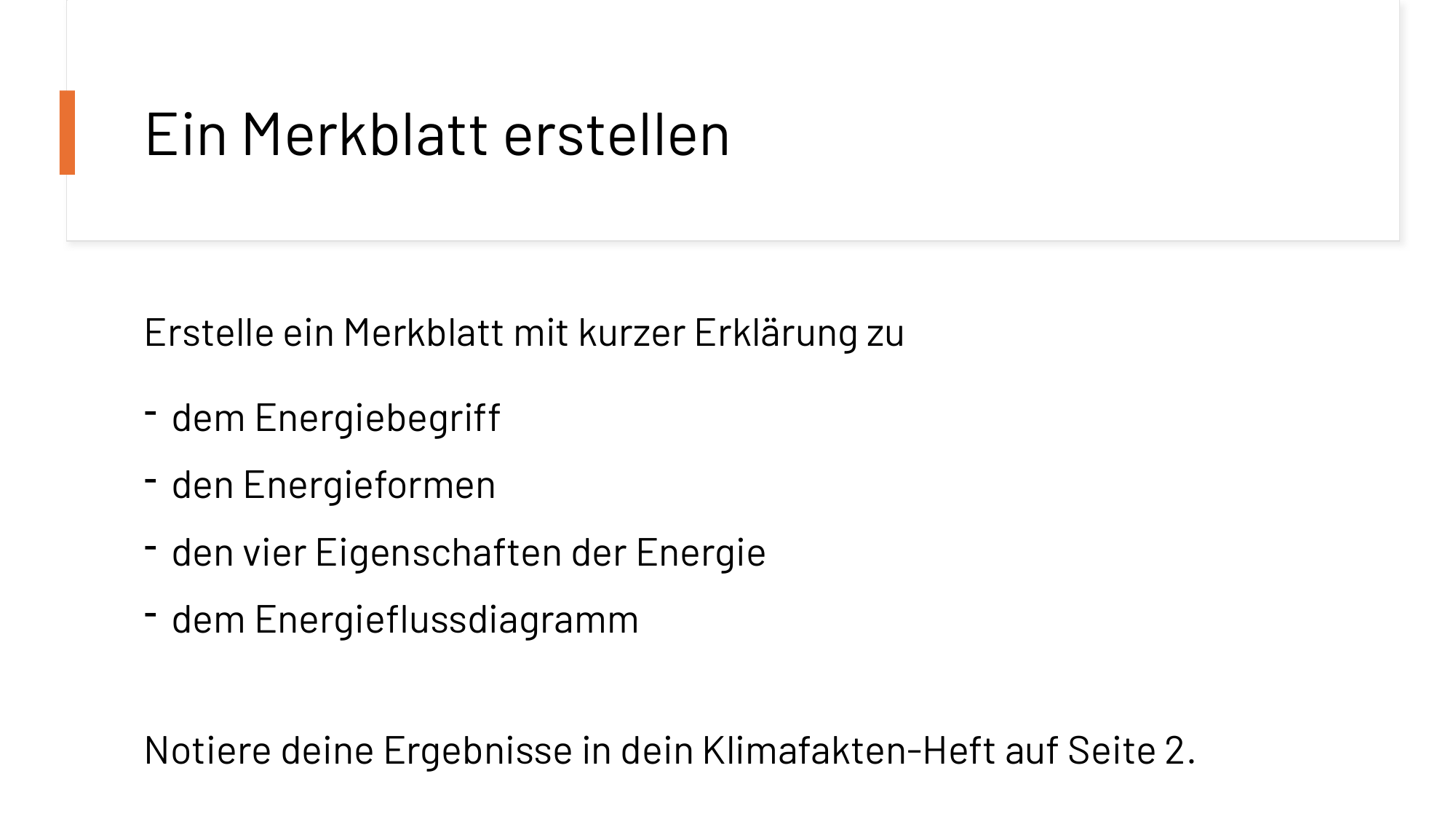

# Ein Merkblatt erstellen

Erstelle ein Merkblatt mit kurzer Erklärung zu
dem Energiebegriff
den Energieformen
den vier Eigenschaften der Energie
dem Energieflussdiagramm

Notiere deine Ergebnisse in dein Klimafakten-Heft auf Seite 2.
7